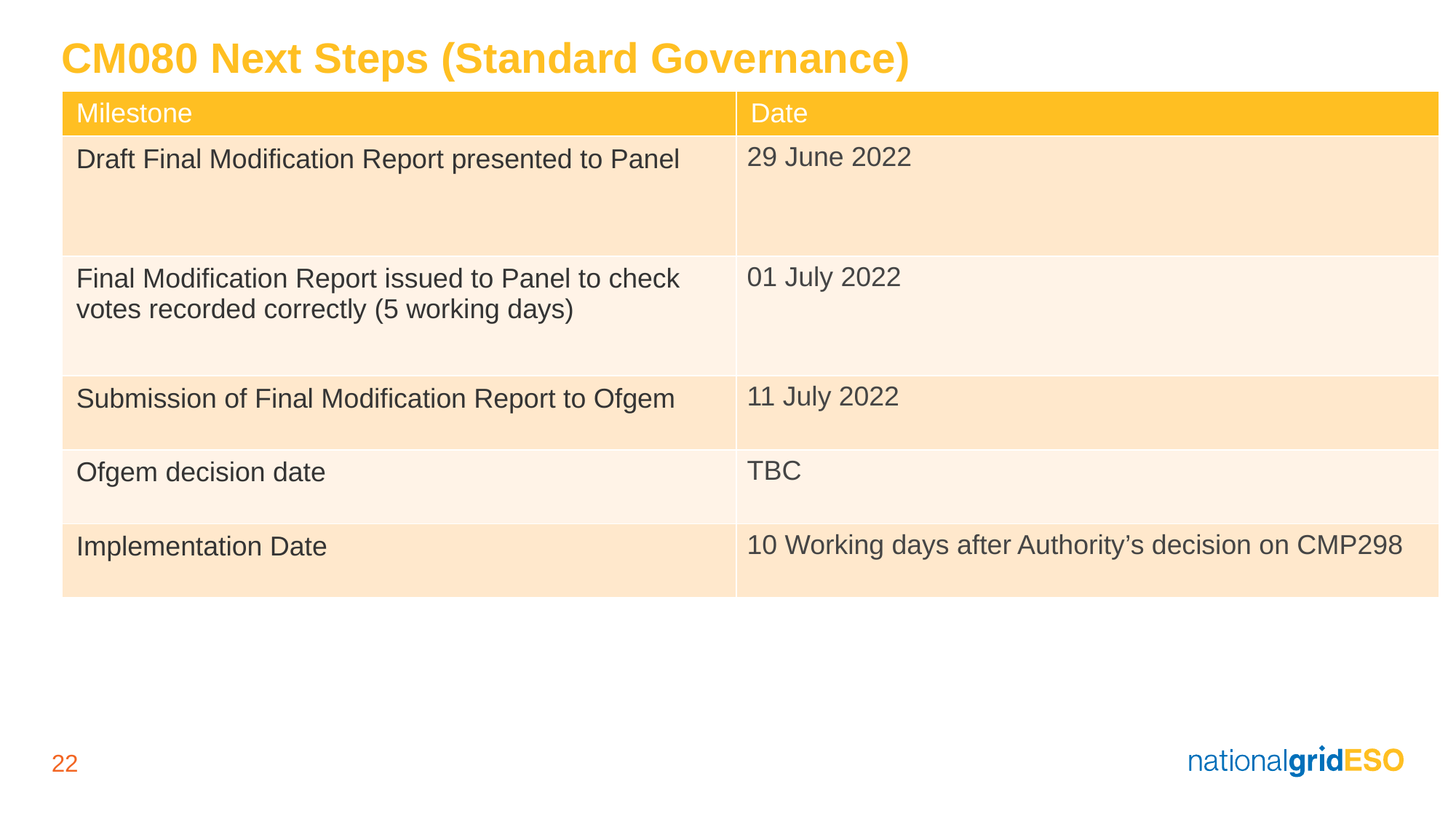

1
# CM080 Next Steps (Standard Governance)
| Milestone | Date |
| --- | --- |
| Draft Final Modification Report presented to Panel | 29 June 2022 |
| Final Modification Report issued to Panel to check votes recorded correctly (5 working days) | 01 July 2022 |
| Submission of Final Modification Report to Ofgem | 11 July 2022 |
| Ofgem decision date | TBC |
| Implementation Date | 10 Working days after Authority’s decision on CMP298 |